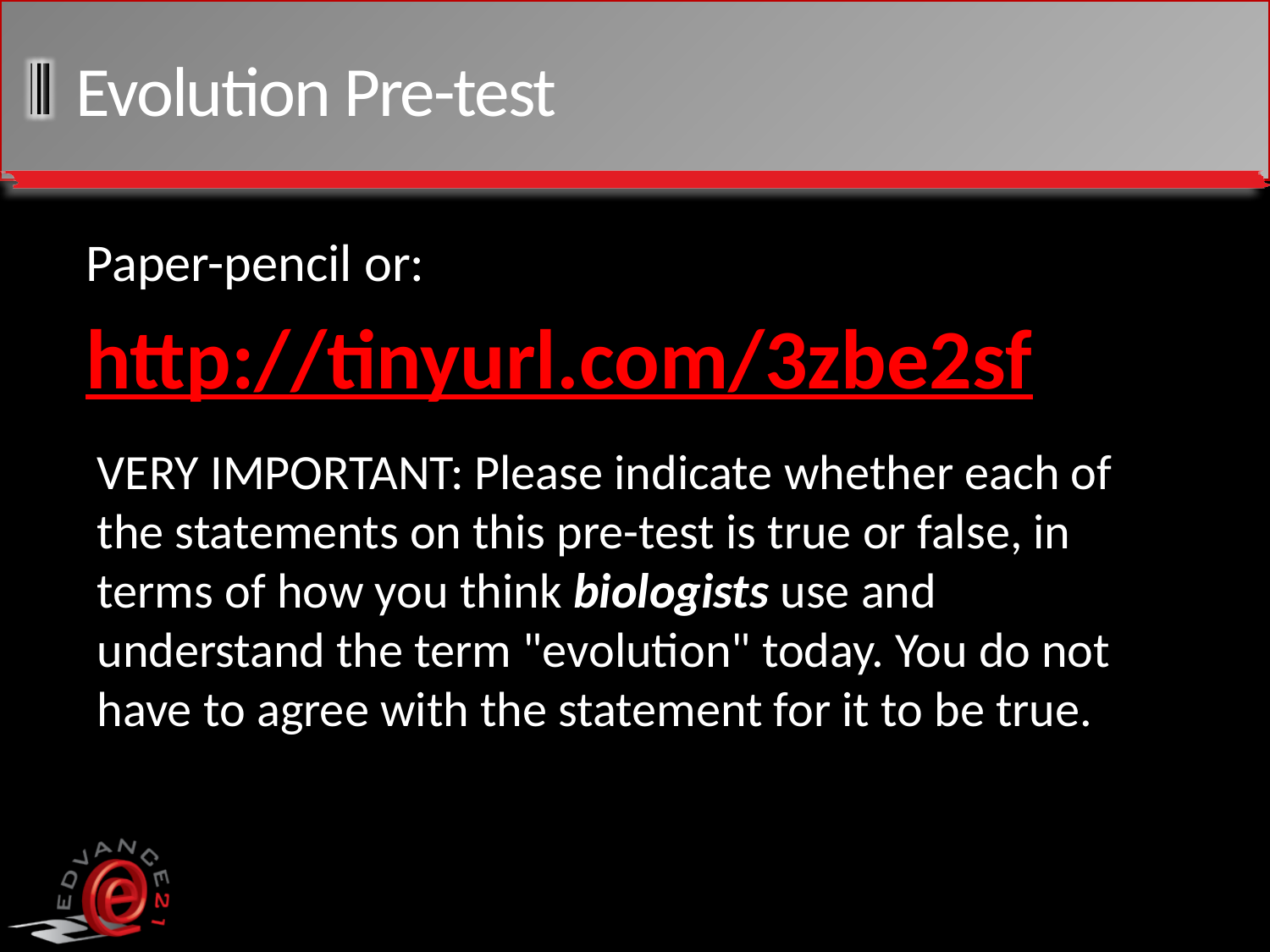

# Evolution Pre-test
Paper-pencil or:
http://tinyurl.com/3zbe2sf
VERY IMPORTANT: Please indicate whether each of the statements on this pre-test is true or false, in terms of how you think biologists use and understand the term "evolution" today. You do not have to agree with the statement for it to be true.